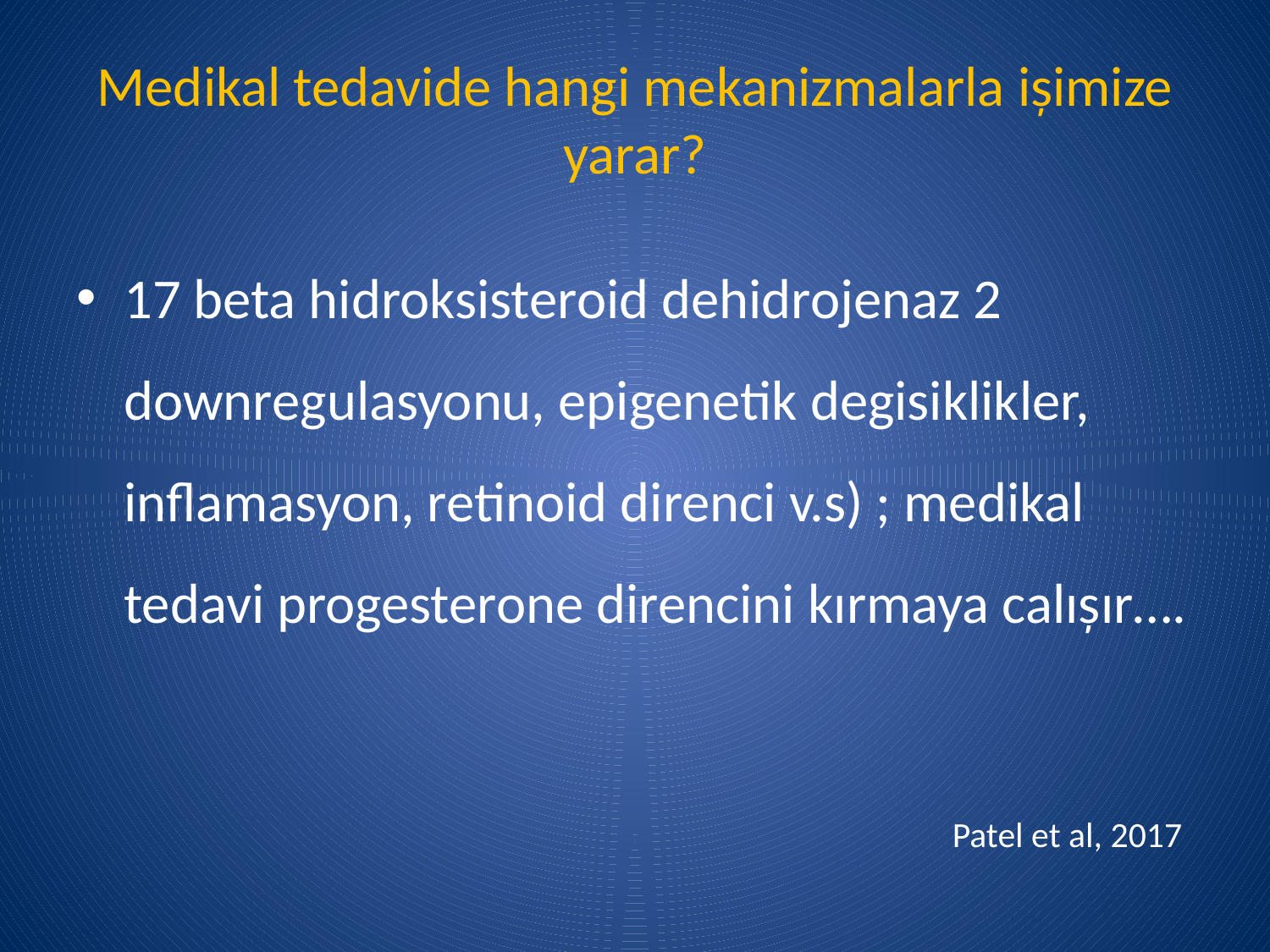

# Medikal tedavide hangi mekanizmalarla ișimize yarar?
17 beta hidroksisteroid dehidrojenaz 2 downregulasyonu, epigenetik degisiklikler, inflamasyon, retinoid direnci v.s) ; medikal tedavi progesterone direncini kırmaya calıșır….
         Patel et al, 2017